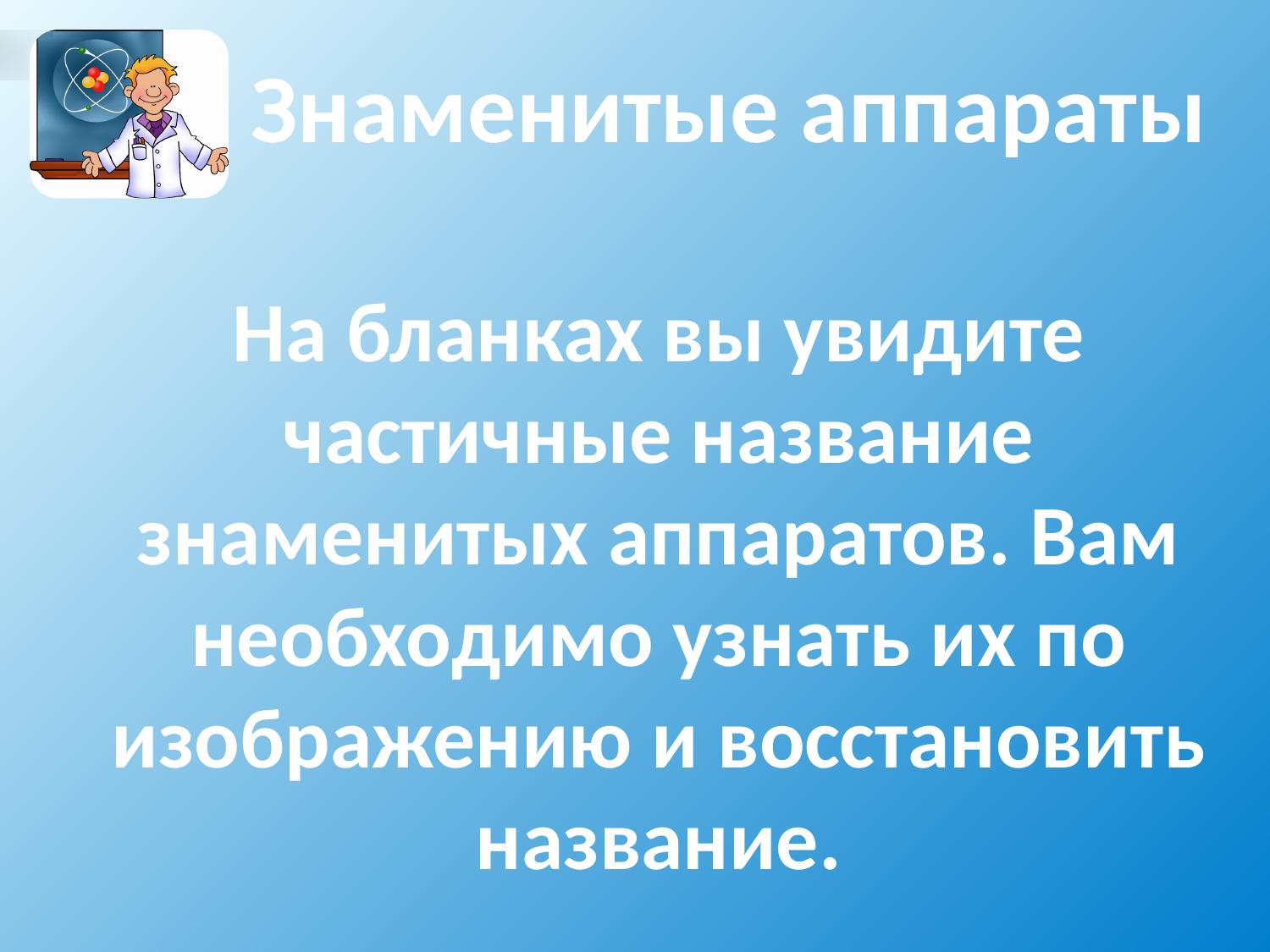

Знаменитые аппараты

	На бланках вы увидите частичные название знаменитых аппаратов. Вам необходимо узнать их по изображению и восстановить название.